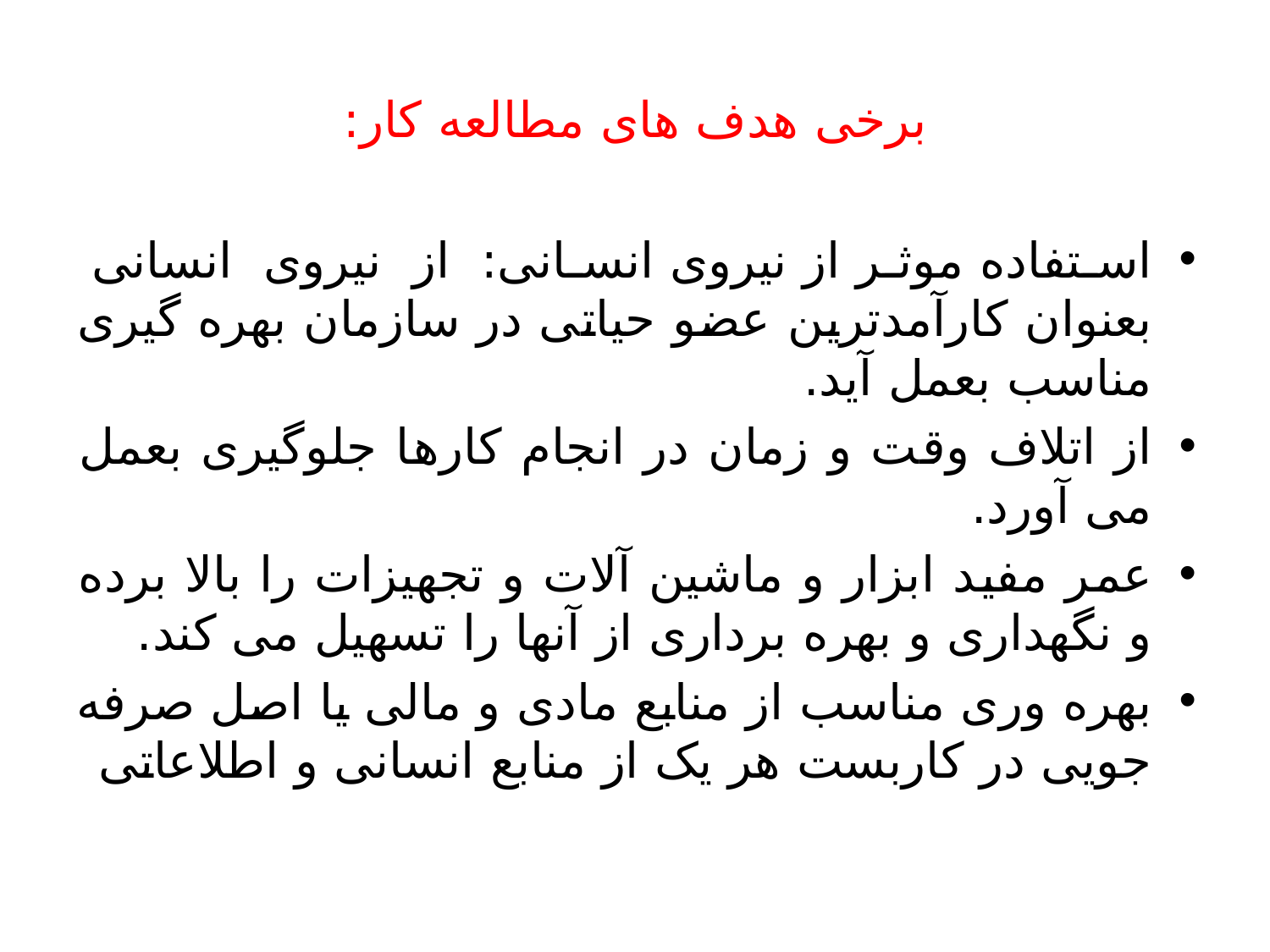

# برخی هدف های مطالعه کار:
استفاده موثر از نیروی انسانی: از نیروی انسانی بعنوان کارآمدترین عضو حیاتی در سازمان بهره گیری مناسب بعمل آید.
از اتلاف وقت و زمان در انجام کارها جلوگیری بعمل می آورد.
عمر مفید ابزار و ماشین آلات و تجهیزات را بالا برده و نگهداری و بهره برداری از آنها را تسهیل می کند.
بهره وری مناسب از منابع مادی و مالی یا اصل صرفه جویی در کاربست هر یک از منابع انسانی و اطلاعاتی